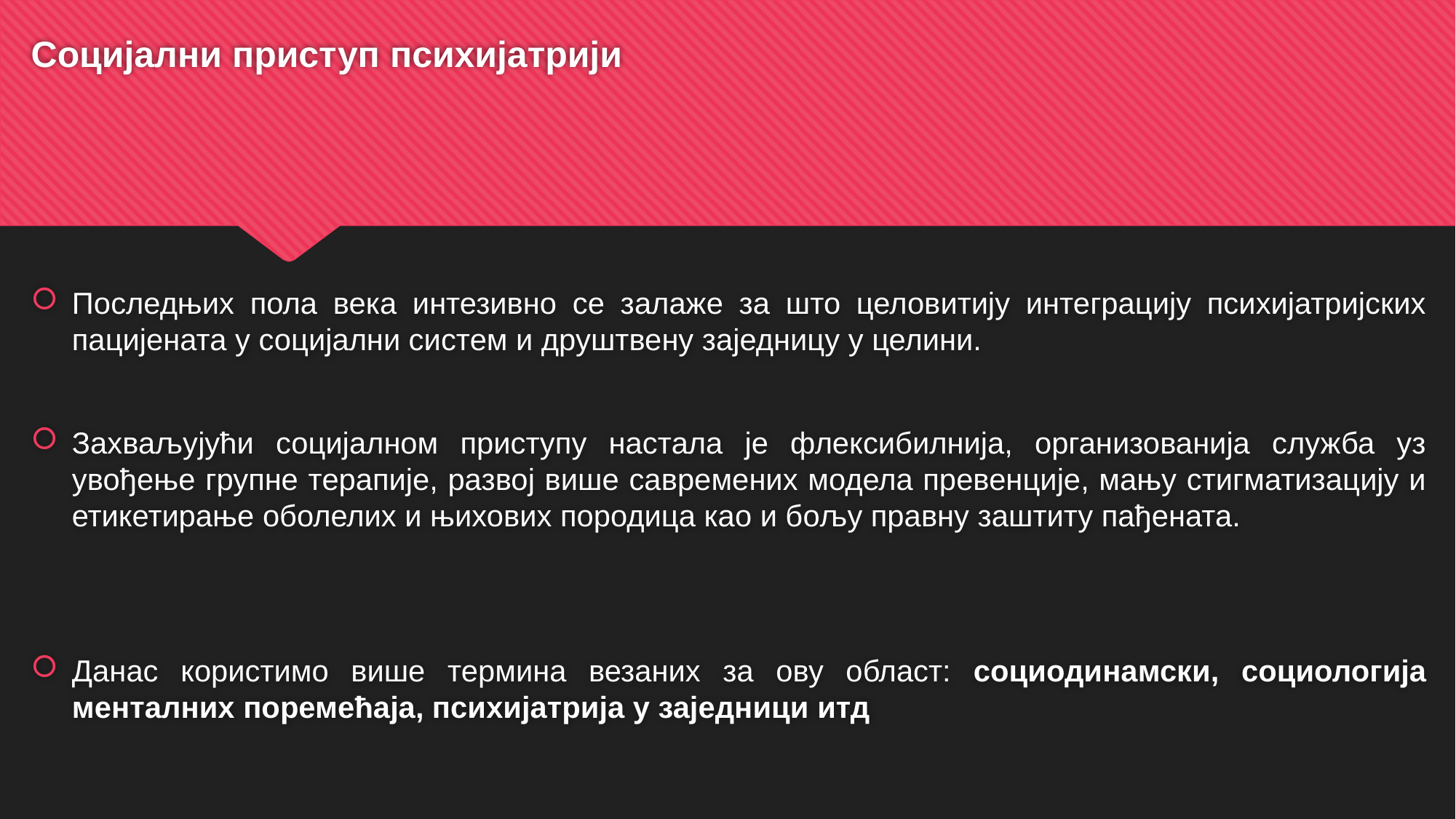

# Социјални приступ психијатрији
Последњих пола века интезивно се залаже за што целовитију интеграцију психијатријских пацијената у социјални систем и друштвену заједницу у целини.

Захваљујући социјалном приступу настала је флексибилнија, организованија служба уз увођење групне терапије, развој више савремених модела превенције, мању стигматизацију и етикетирање оболелих и њихових породица као и бољу правну заштиту пађената.

Данас користимо више термина везаних за ову област: социодинамски, социологија менталних поремећаја, психијатрија у заједници итд